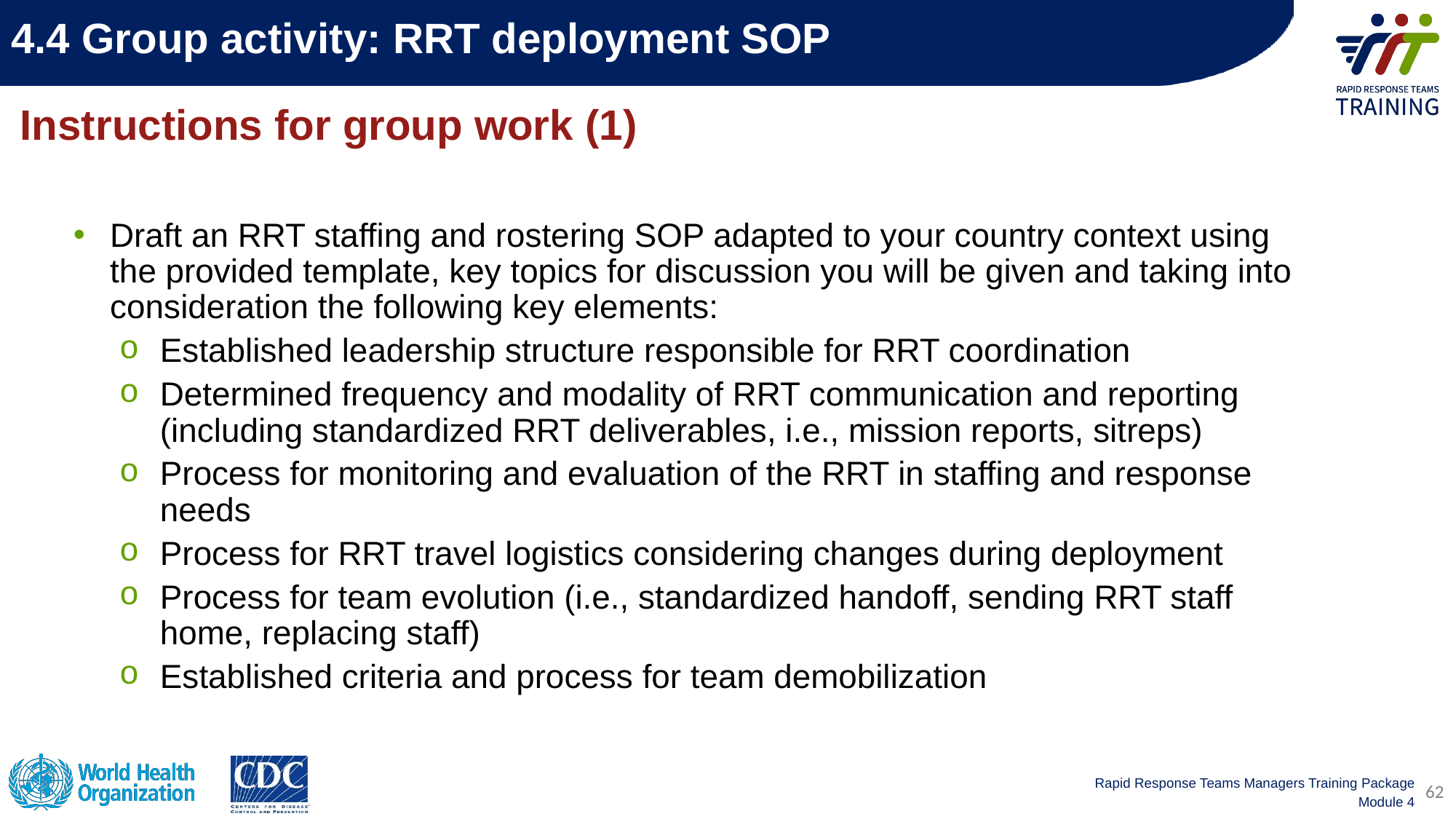

4.4 Group activity: RRT deployment SOP  ​
# Instructions for group work (1)

Draft an RRT staffing and rostering SOP adapted to your country context using the provided template, key topics for discussion you will be given and taking into consideration the following key elements:
Established leadership structure responsible for RRT coordination
Determined frequency and modality of RRT communication and reporting (including standardized RRT deliverables, i.e., mission reports, sitreps)
Process for monitoring and evaluation of the RRT in staffing and response needs
Process for RRT travel logistics considering changes during deployment
Process for team evolution (i.e., standardized handoff, sending RRT staff home, replacing staff)
Established criteria and process for team demobilization

62